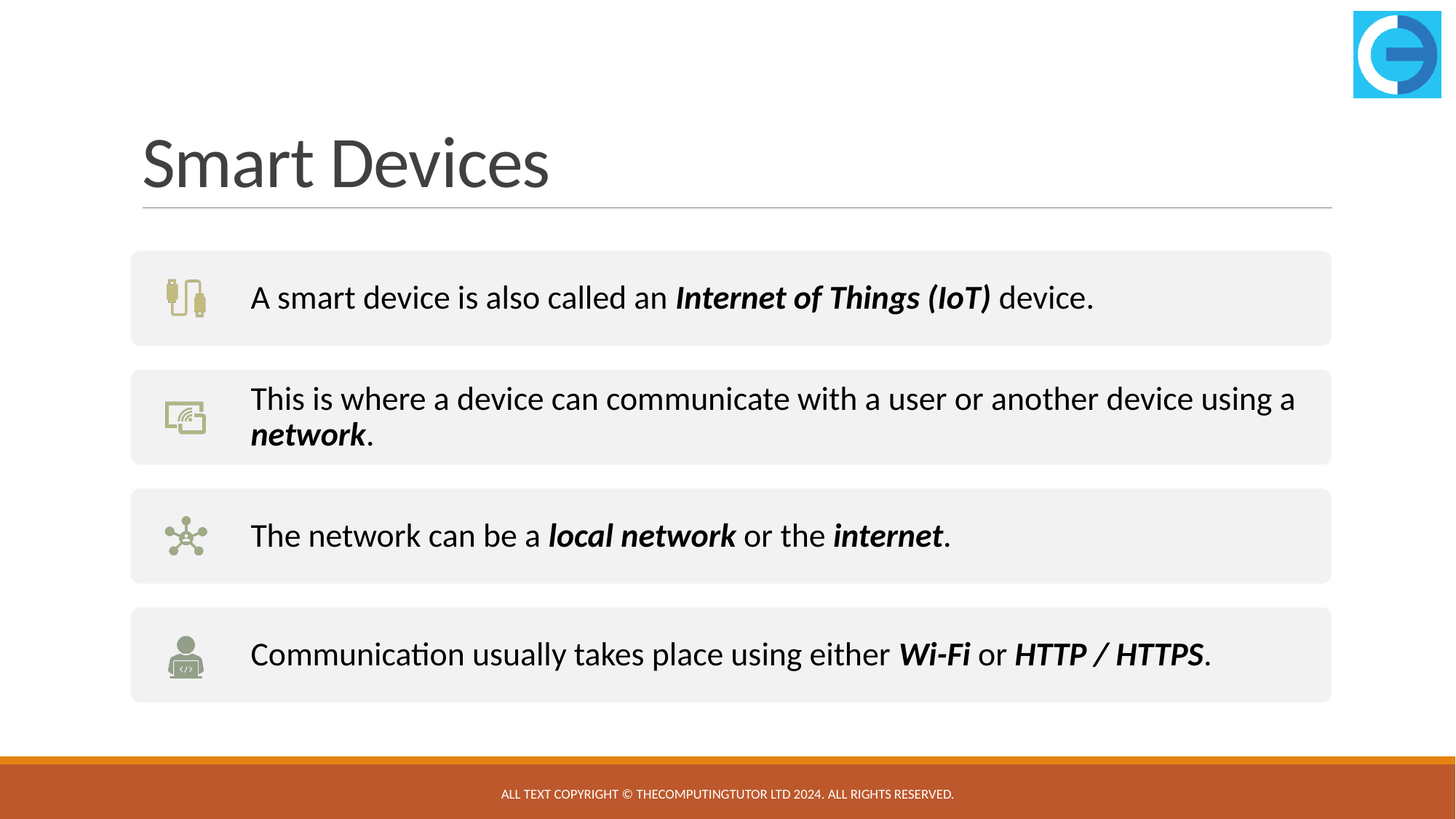

# Smart Devices
A smart device is also called an Internet of Things (IoT) device.
This is where a device can communicate with a user or another device using a network.
The network can be a local network or the internet.
Communication usually takes place using either Wi-Fi or HTTP / HTTPS.

All text copyright © TheComputingTutor Ltd 2024. All rights Reserved.